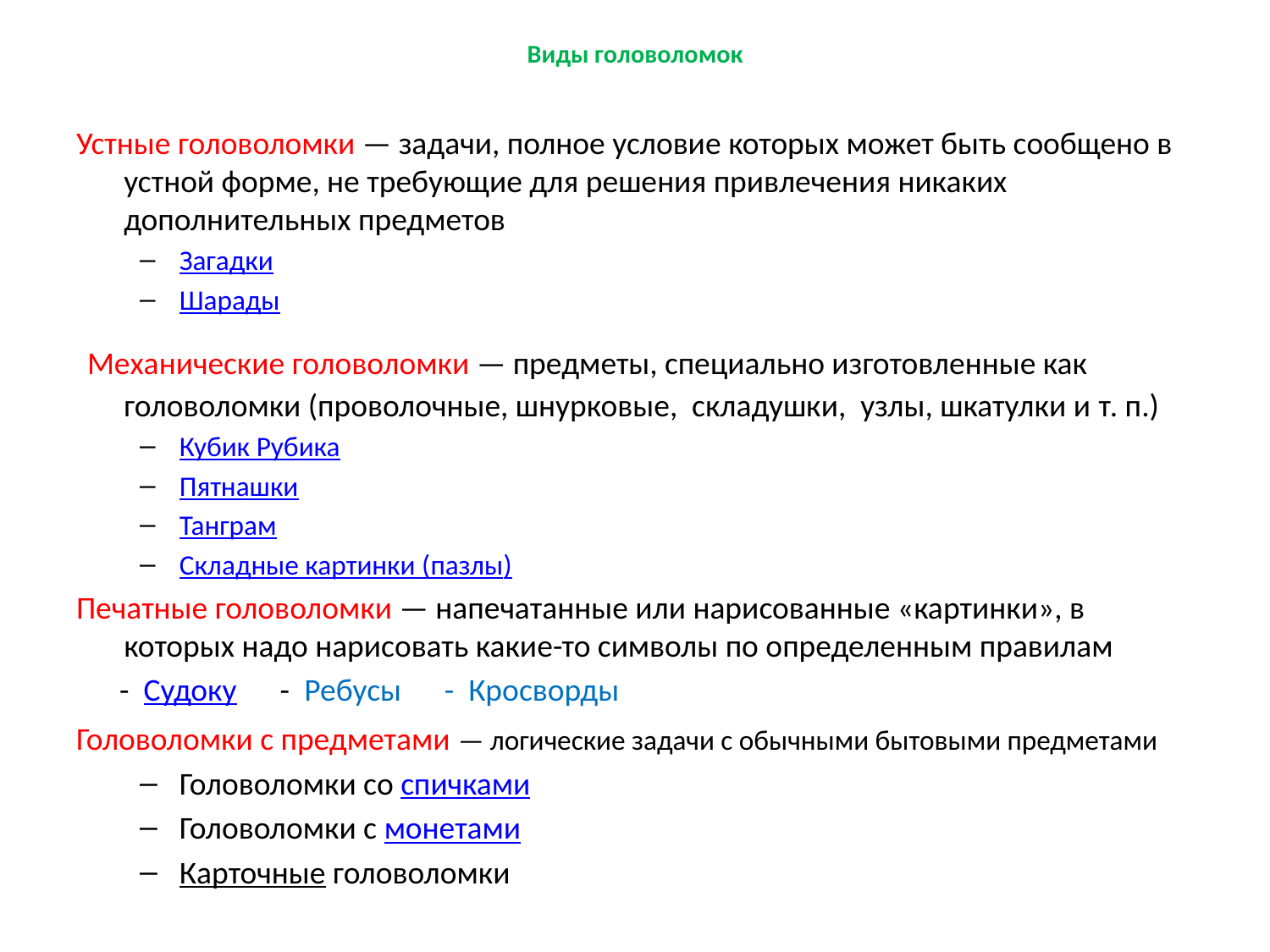

# Виды головоломок
Устные головоломки — задачи, полное условие которых может быть сообщено в устной форме, не требующие для решения привлечения никаких дополнительных предметов
Загадки
Шарады
 Механические головоломки — предметы, специально изготовленные как головоломки (проволочные, шнурковые,  складушки,  узлы, шкатулки и т. п.)
Кубик Рубика
Пятнашки
Танграм
Складные картинки (пазлы)
Печатные головоломки — напечатанные или нарисованные «картинки», в которых надо нарисовать какие-то символы по определенным правилам
      -  Судоку      -  Ребусы      -  Кросворды
Головоломки с предметами — логические задачи с обычными бытовыми предметами
Головоломки со спичками
Головоломки с монетами
Карточные головоломки